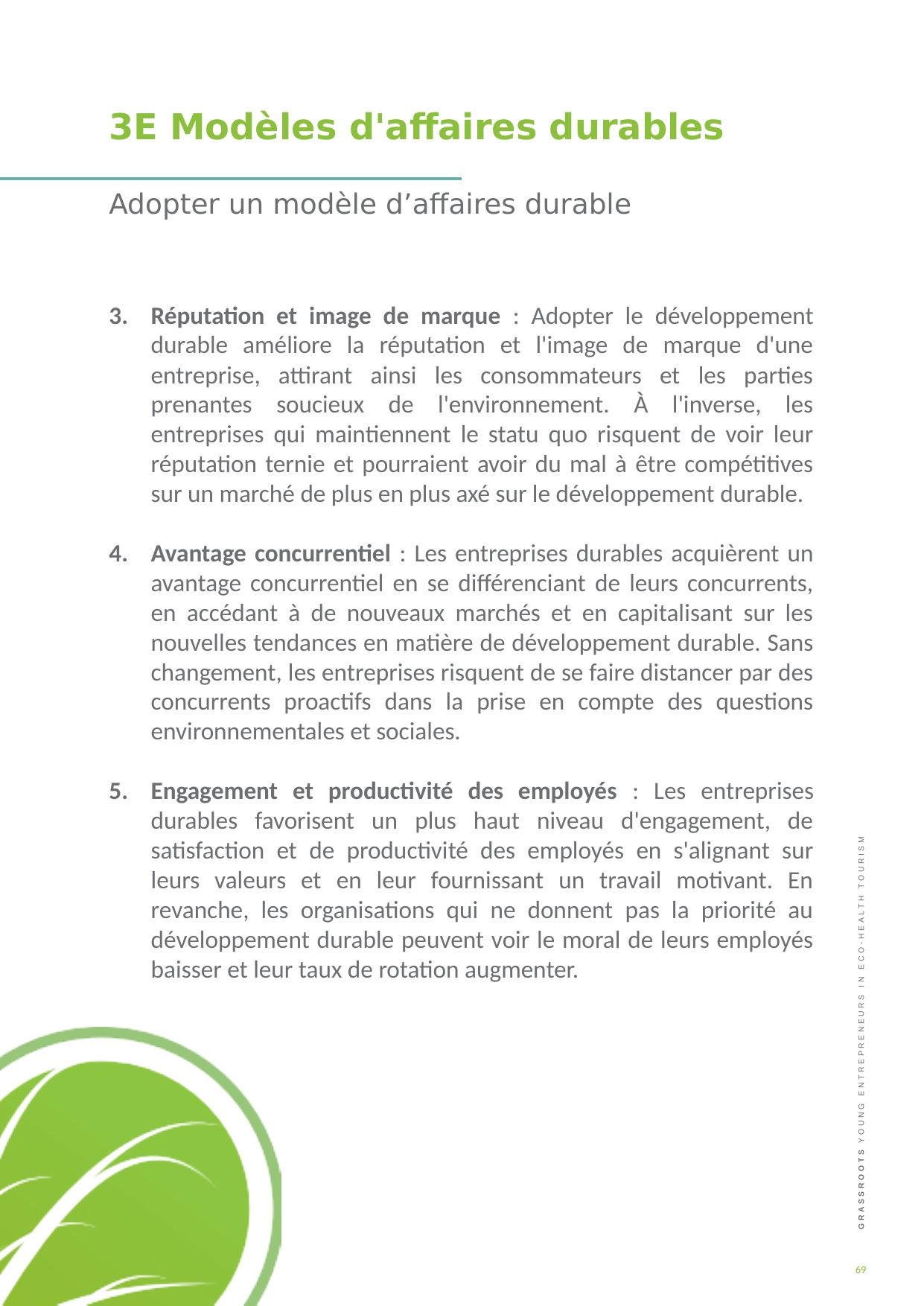

3E Modèles d'affaires durables
Adopter un modèle d’affaires durable
Réputation et image de marque : Adopter le développement durable améliore la réputation et l'image de marque d'une entreprise, attirant ainsi les consommateurs et les parties prenantes soucieux de l'environnement. À l'inverse, les entreprises qui maintiennent le statu quo risquent de voir leur réputation ternie et pourraient avoir du mal à être compétitives sur un marché de plus en plus axé sur le développement durable.

Avantage concurrentiel : Les entreprises durables acquièrent un avantage concurrentiel en se différenciant de leurs concurrents, en accédant à de nouveaux marchés et en capitalisant sur les nouvelles tendances en matière de développement durable. Sans changement, les entreprises risquent de se faire distancer par des concurrents proactifs dans la prise en compte des questions environnementales et sociales.

Engagement et productivité des employés : Les entreprises durables favorisent un plus haut niveau d'engagement, de satisfaction et de productivité des employés en s'alignant sur leurs valeurs et en leur fournissant un travail motivant. En revanche, les organisations qui ne donnent pas la priorité au développement durable peuvent voir le moral de leurs employés baisser et leur taux de rotation augmenter.

69